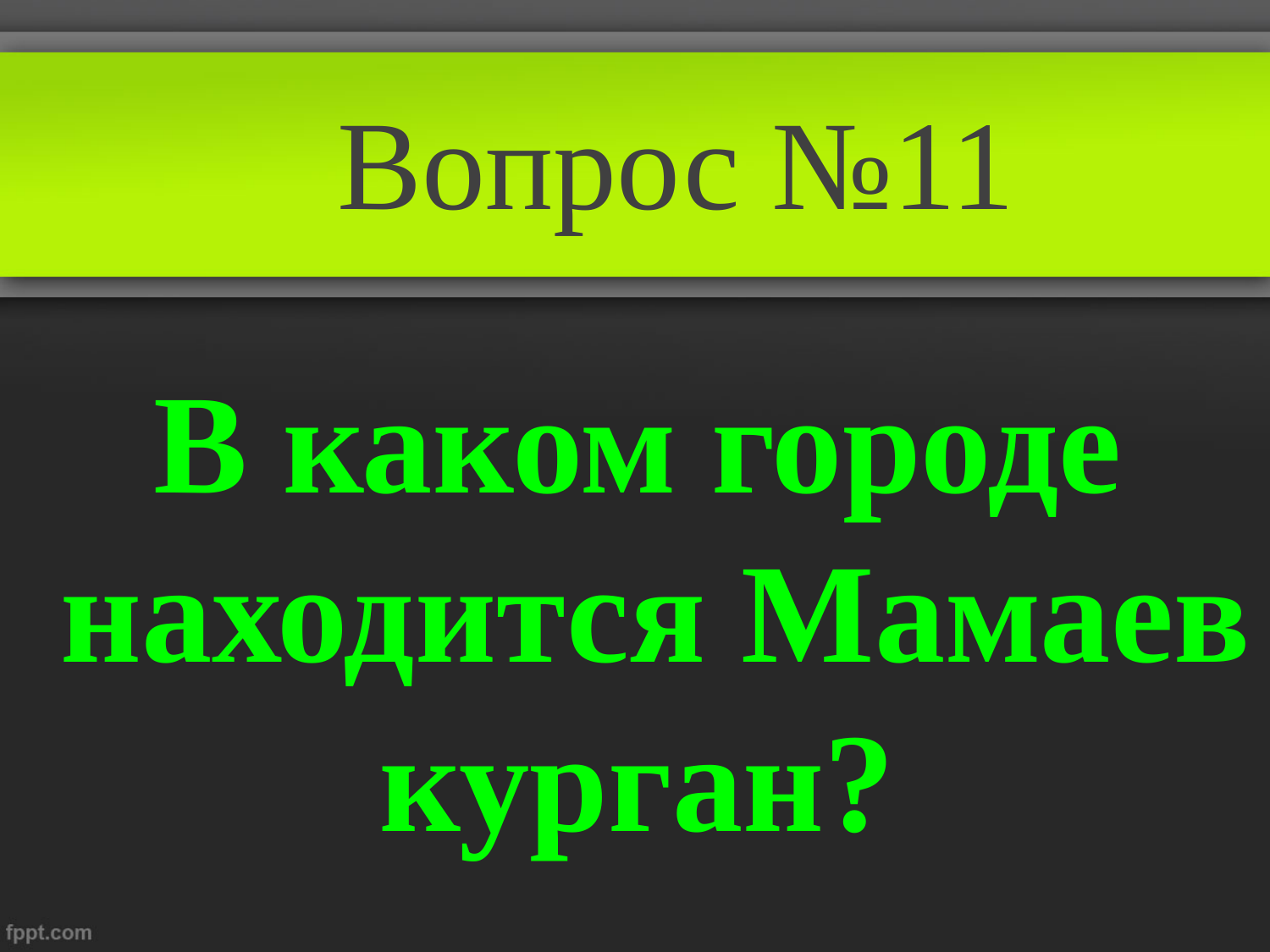

Вопрос №11
В каком городе  находится Мамаев курган?